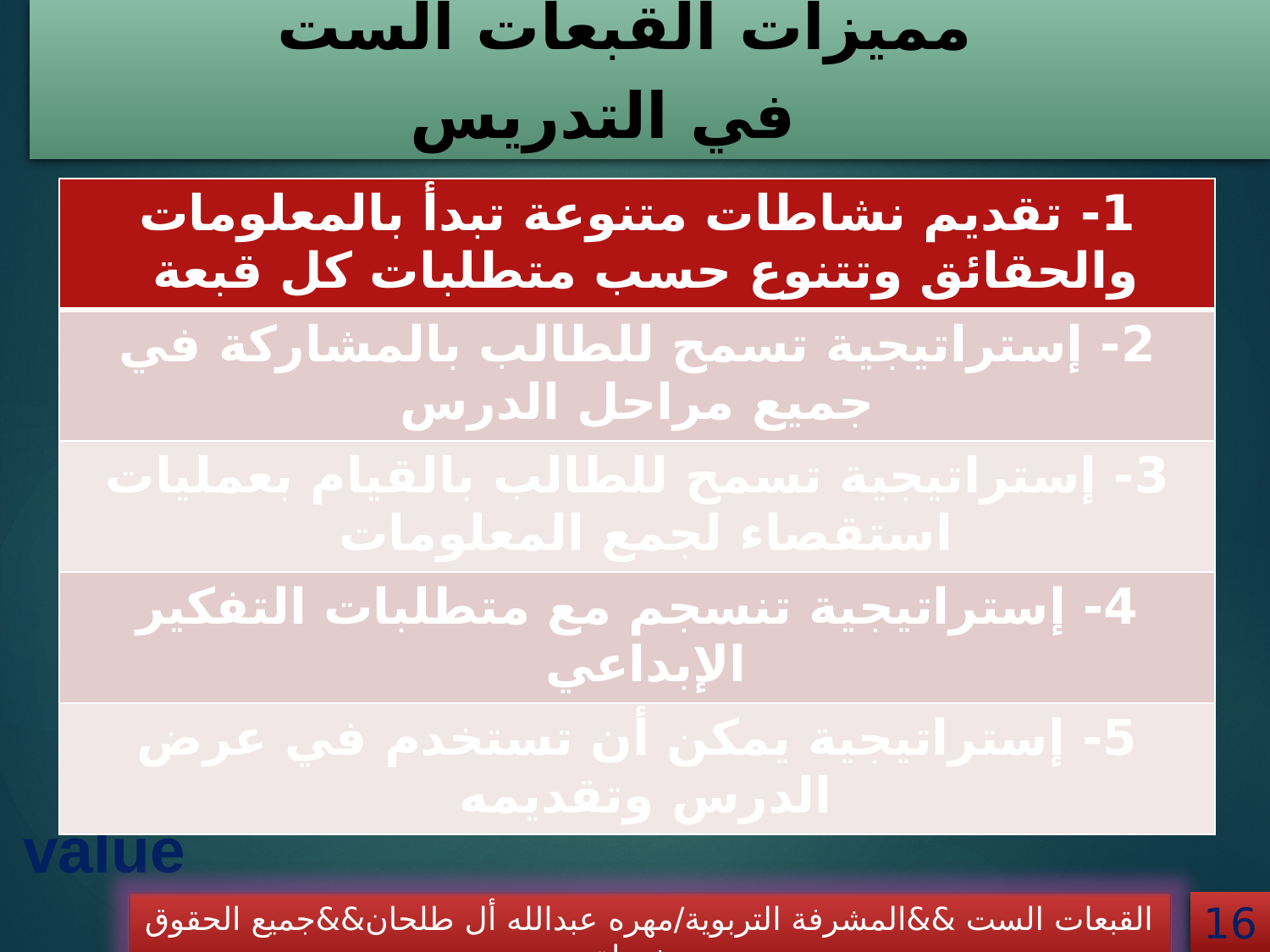

مميزات القبعات الست
في التدريس
| 1- تقديم نشاطات متنوعة تبدأ بالمعلومات والحقائق وتتنوع حسب متطلبات كل قبعة |
| --- |
| 2- إستراتيجية تسمح للطالب بالمشاركة في جميع مراحل الدرس |
| 3- إستراتيجية تسمح للطالب بالقيام بعمليات استقصاء لجمع المعلومات |
| 4- إستراتيجية تنسجم مع متطلبات التفكير الإبداعي |
| 5- إستراتيجية يمكن أن تستخدم في عرض الدرس وتقديمه |
value
القبعات الست &&المشرفة التربوية/مهره عبدالله أل طلحان&&جميع الحقوق محفوظة
16